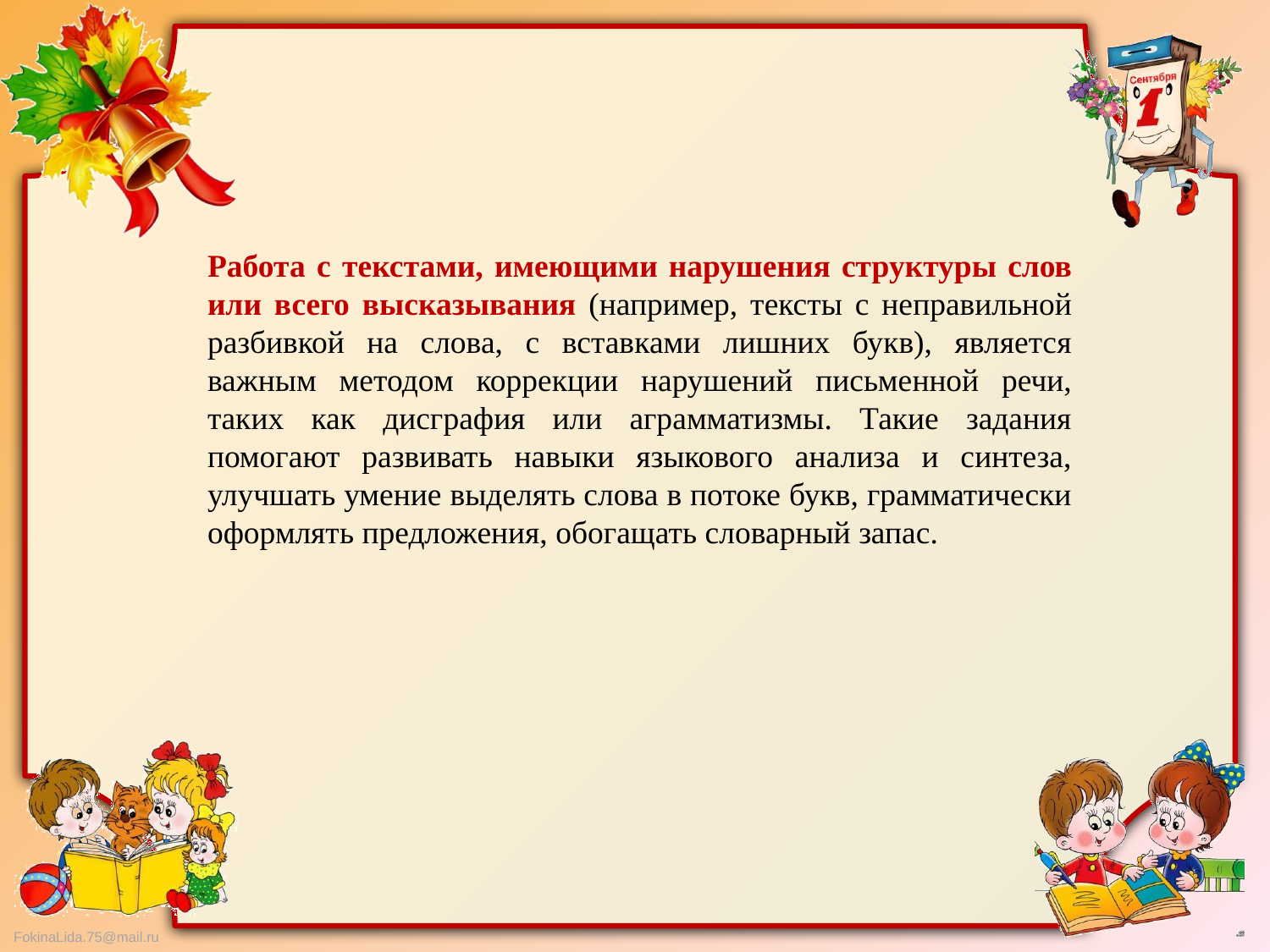

Работа с текстами, имеющими нарушения структуры слов или всего высказывания (например, тексты с неправильной разбивкой на слова, с вставками лишних букв), является важным методом коррекции нарушений письменной речи, таких как дисграфия или аграмматизмы. Такие задания помогают развивать навыки языкового анализа и синтеза, улучшать умение выделять слова в потоке букв, грамматически оформлять предложения, обогащать словарный запас.